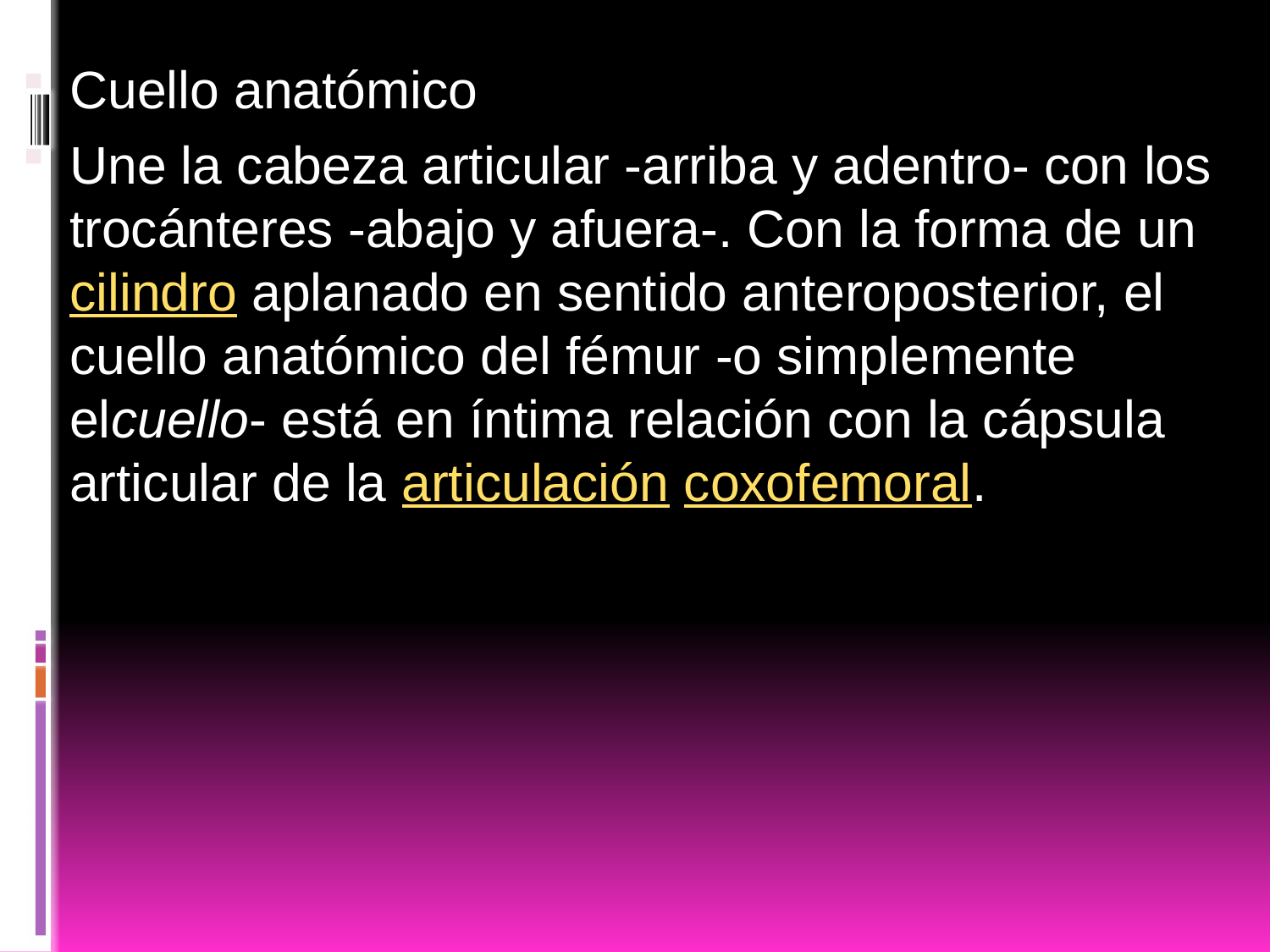

Cuello anatómico
Une la cabeza articular -arriba y adentro- con los trocánteres -abajo y afuera-. Con la forma de un cilindro aplanado en sentido anteroposterior, el cuello anatómico del fémur -o simplemente elcuello- está en íntima relación con la cápsula articular de la articulación coxofemoral.